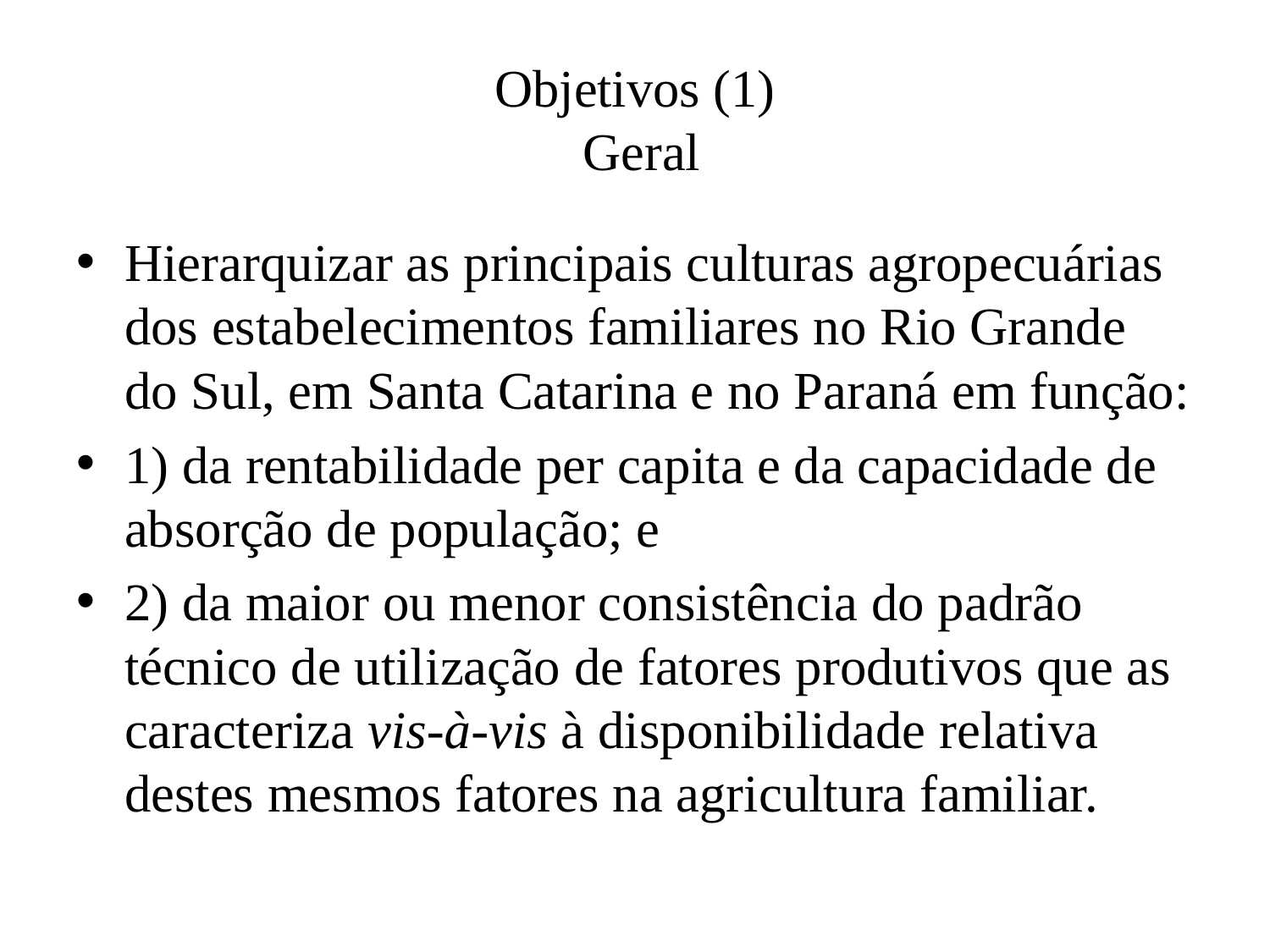

# Objetivos (1) Geral
Hierarquizar as principais culturas agropecuárias dos estabelecimentos familiares no Rio Grande do Sul, em Santa Catarina e no Paraná em função:
1) da rentabilidade per capita e da capacidade de absorção de população; e
2) da maior ou menor consistência do padrão técnico de utilização de fatores produtivos que as caracteriza vis-à-vis à disponibilidade relativa destes mesmos fatores na agricultura familiar.